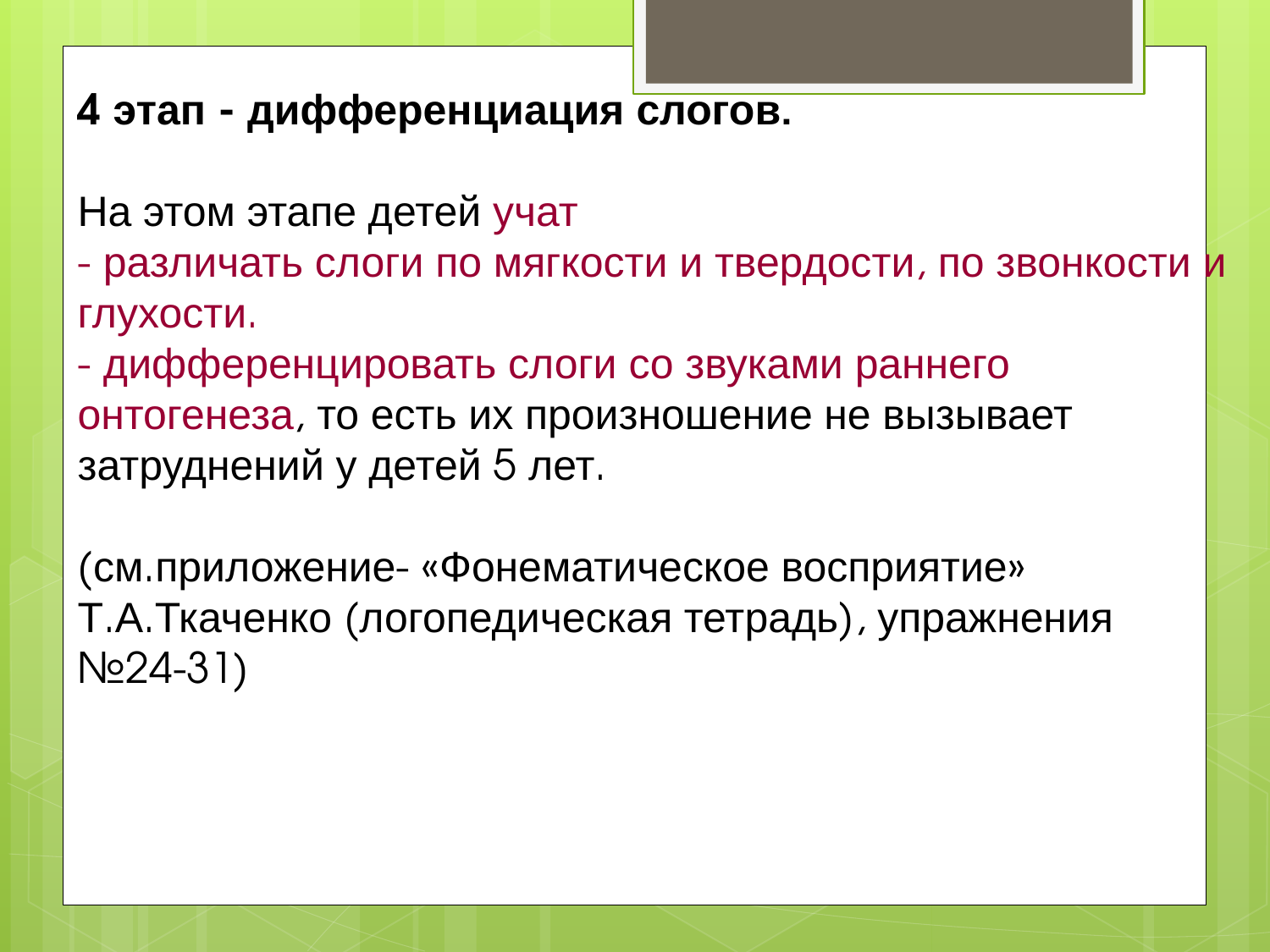

4 этап - дифференциация слогов.

На этом этапе детей учат
- различать слоги по мягкости и твердости, по звонкости и глухости.
- дифференцировать слоги со звуками раннего онтогенеза, то есть их произношение не вызывает затруднений у детей 5 лет.

(см.приложение- «Фонематическое восприятие» Т.А.Ткаченко (логопедическая тетрадь), упражнения №24-31)